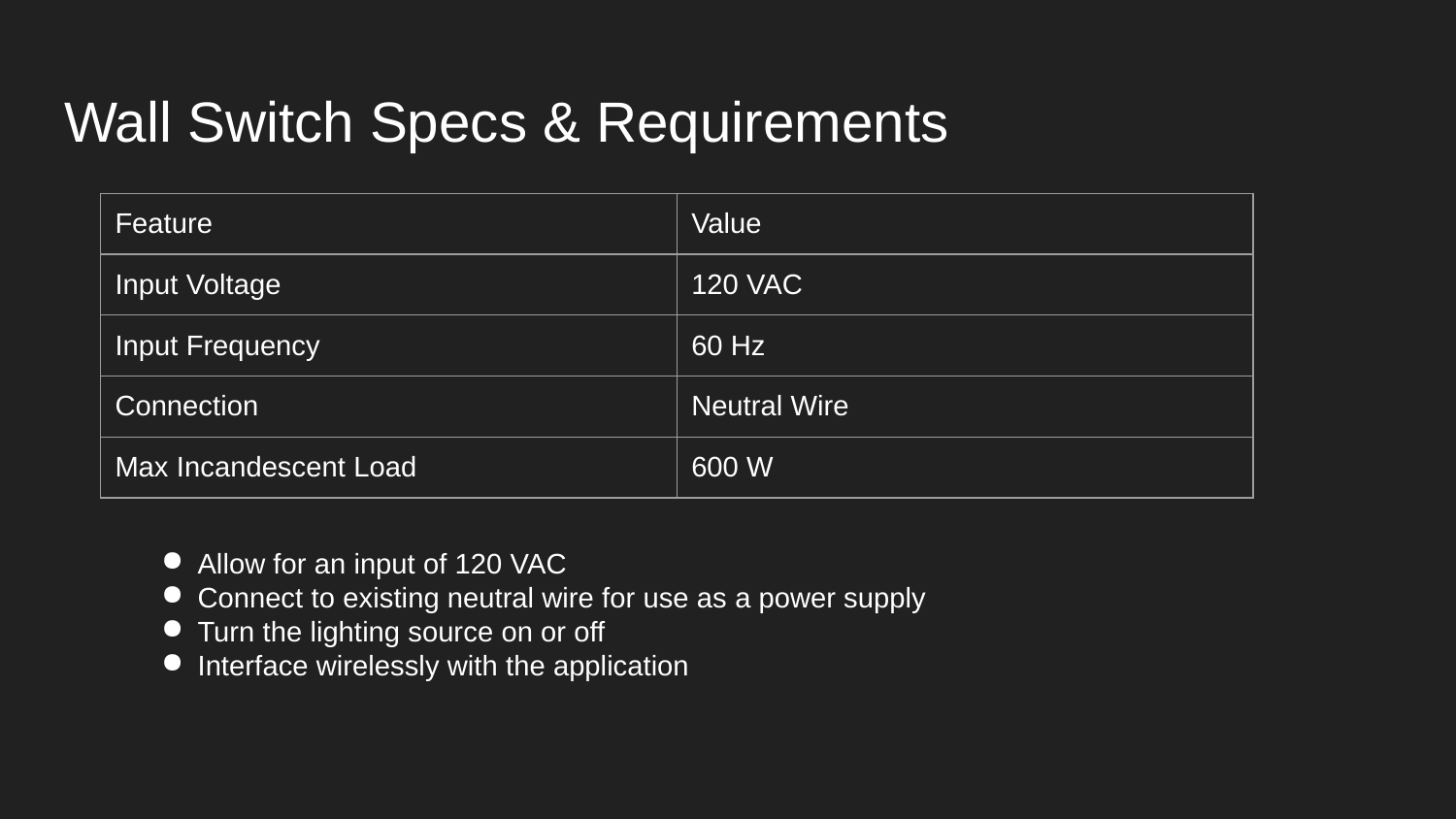

# Wall Switch Specs & Requirements
| Feature | Value |
| --- | --- |
| Input Voltage | 120 VAC |
| Input Frequency | 60 Hz |
| Connection | Neutral Wire |
| Max Incandescent Load | 600 W |
Allow for an input of 120 VAC
Connect to existing neutral wire for use as a power supply
Turn the lighting source on or off
Interface wirelessly with the application